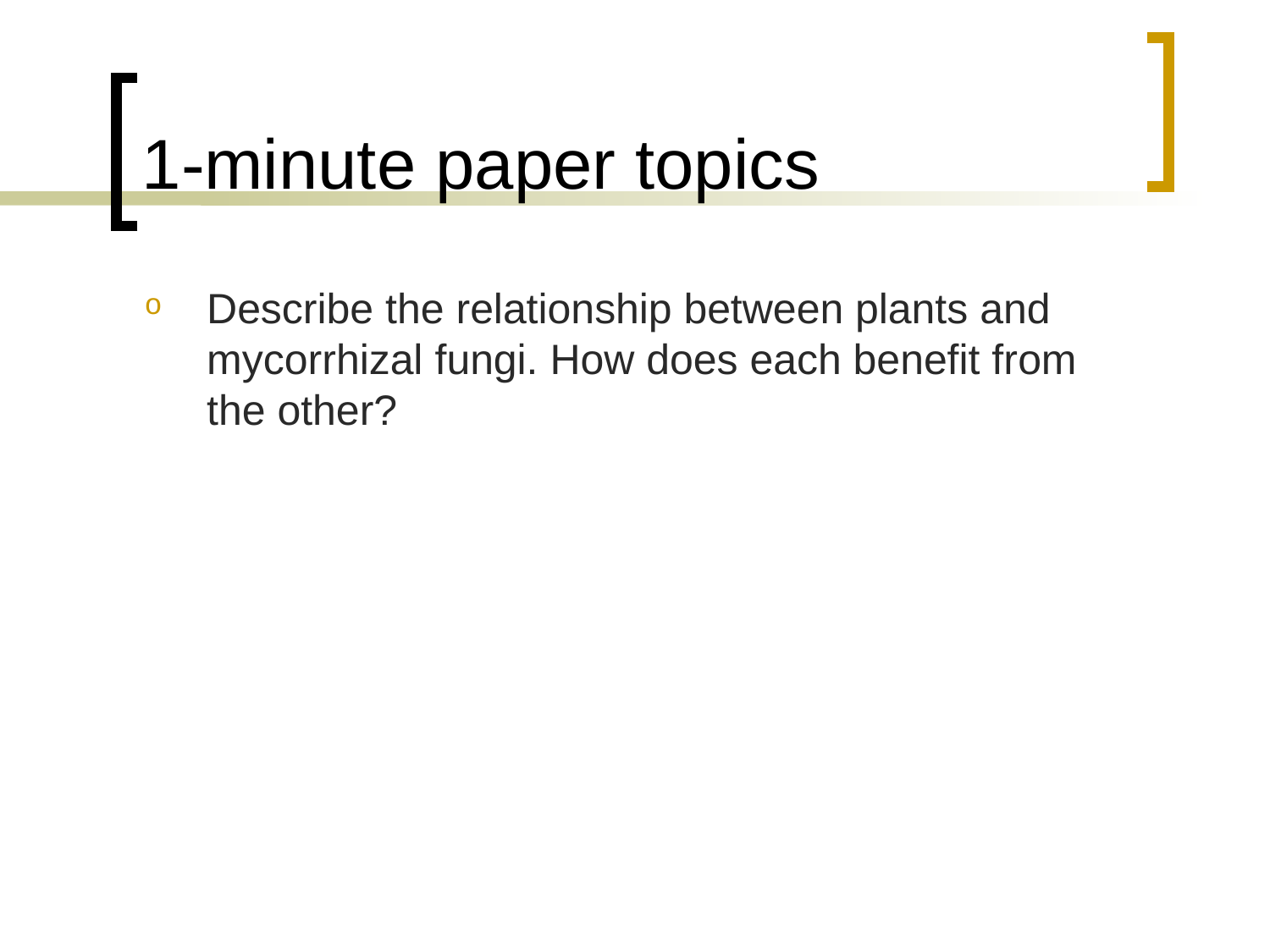

# 1-minute paper topics
Describe the relationship between plants and mycorrhizal fungi. How does each benefit from the other?